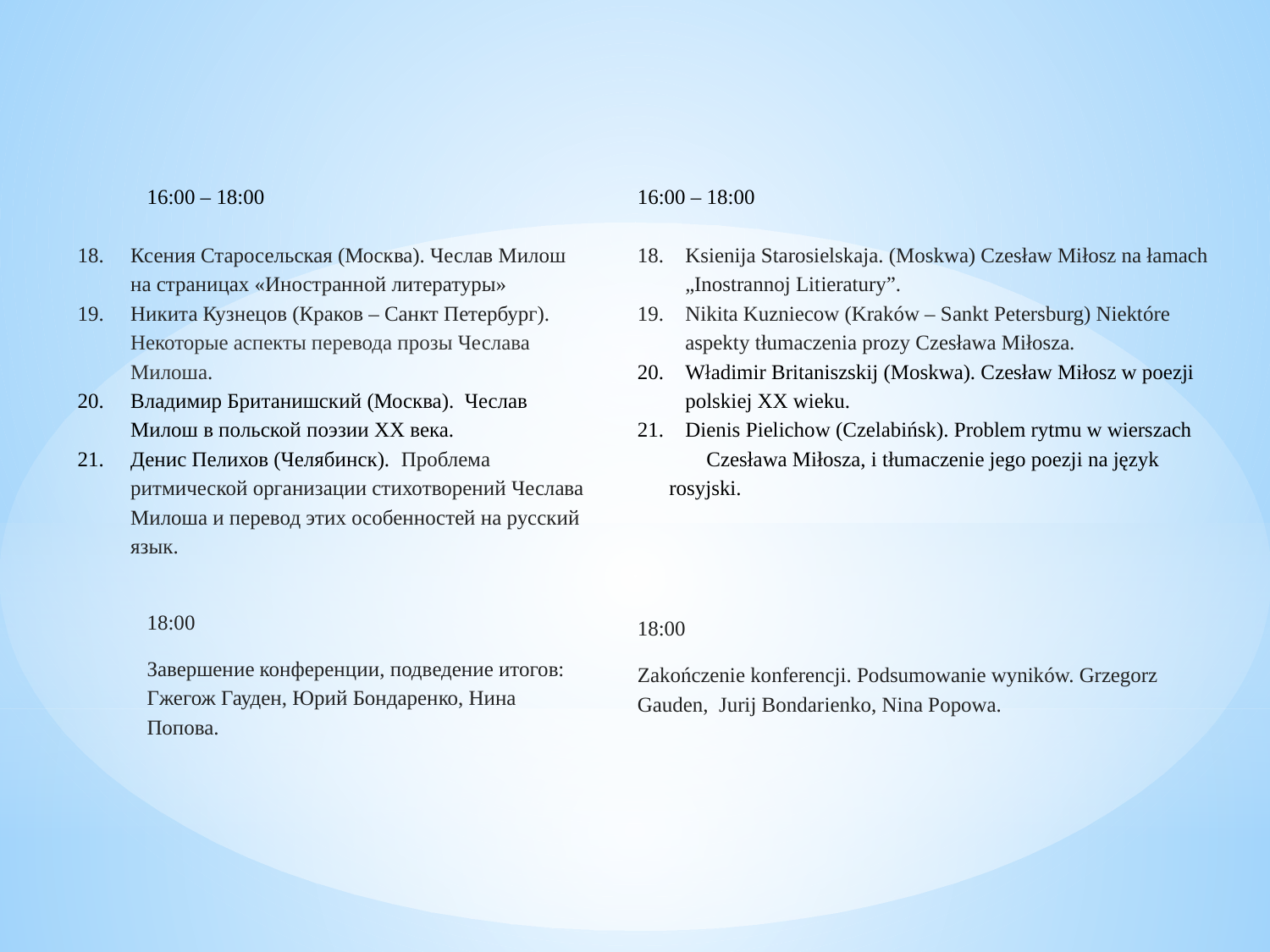

16:00 – 18:00

    Ксения Старосельская (Москва). Чеслав Милош
          на страницах «Иностранной литературы»
    Никита Кузнецов (Краков – Санкт Петербург).
          Некоторые аспекты перевода прозы Чеслава
          Милоша.
    Владимир Британишский (Москва).  Чеслав
          Милош в польской поэзии ХХ века.
    Денис Пелихов (Челябинск).  Проблема
          ритмической организации стихотворений Чеслава
          Милоша и перевод этих особенностей на русский
          язык.

18:00
Завершение конференции, подведение итогов: Гжегож Гауден, Юрий Бондаренко, Нина Попова.
16:00 – 18:00

   Ksienija Starosielskaja. (Moskwa) Czesław Miłosz na łamach
         „Inostrannoj Litieratury”.
   Nikita Kuzniecow (Kraków – Sankt Petersburg) Niektóre
         aspekty tłumaczenia prozy Czesława Miłosza.
   Władimir Britaniszskij (Moskwa). Czesław Miłosz w poezji
         polskiej XX wieku.
   Dienis Pielichow (Czelabińsk). Problem rytmu w wierszach               Czesława Miłosza, i tłumaczenie jego poezji na język rosyjski.

18:00
Zakończenie konferencji. Podsumowanie wyników. Grzegorz Gauden,  Jurij Bondarienko, Nina Popowa.